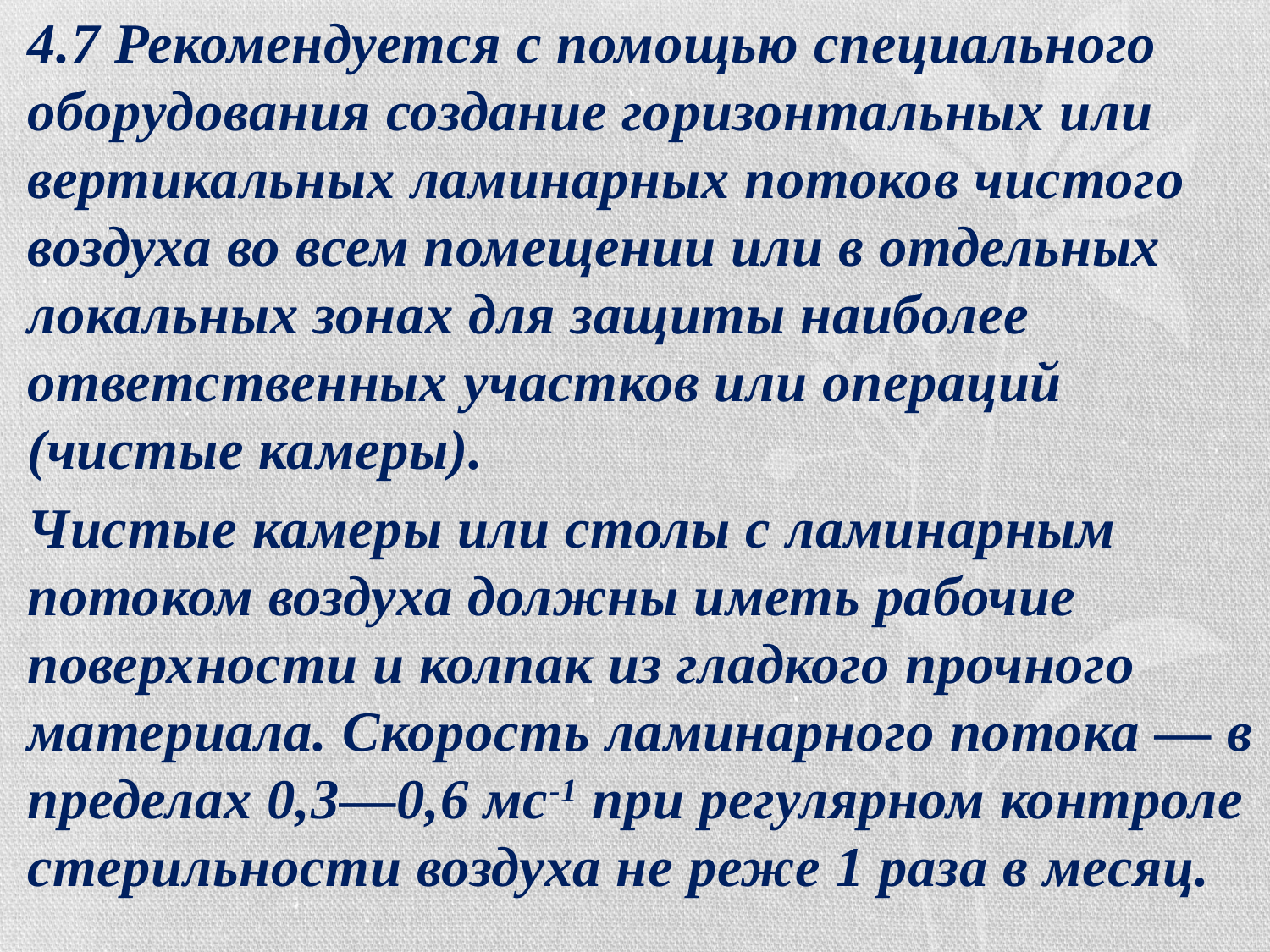

4.7 Рекомендуется с помощью специального оборудования создание горизонтальных или вертикальных ламинарных потоков чистого воздуха во всем помещении или в отдельных локальных зонах для защиты наиболее ответственных участков или операций (чистые камеры).
Чистые камеры или столы с ламинарным потоком воздуха должны иметь рабочие поверхности и колпак из гладкого прочного материала. Скорость ламинарного потока — в пределах 0,3—0,6 мс-1 при регулярном контроле стерильности воздуха не реже 1 раза в месяц.